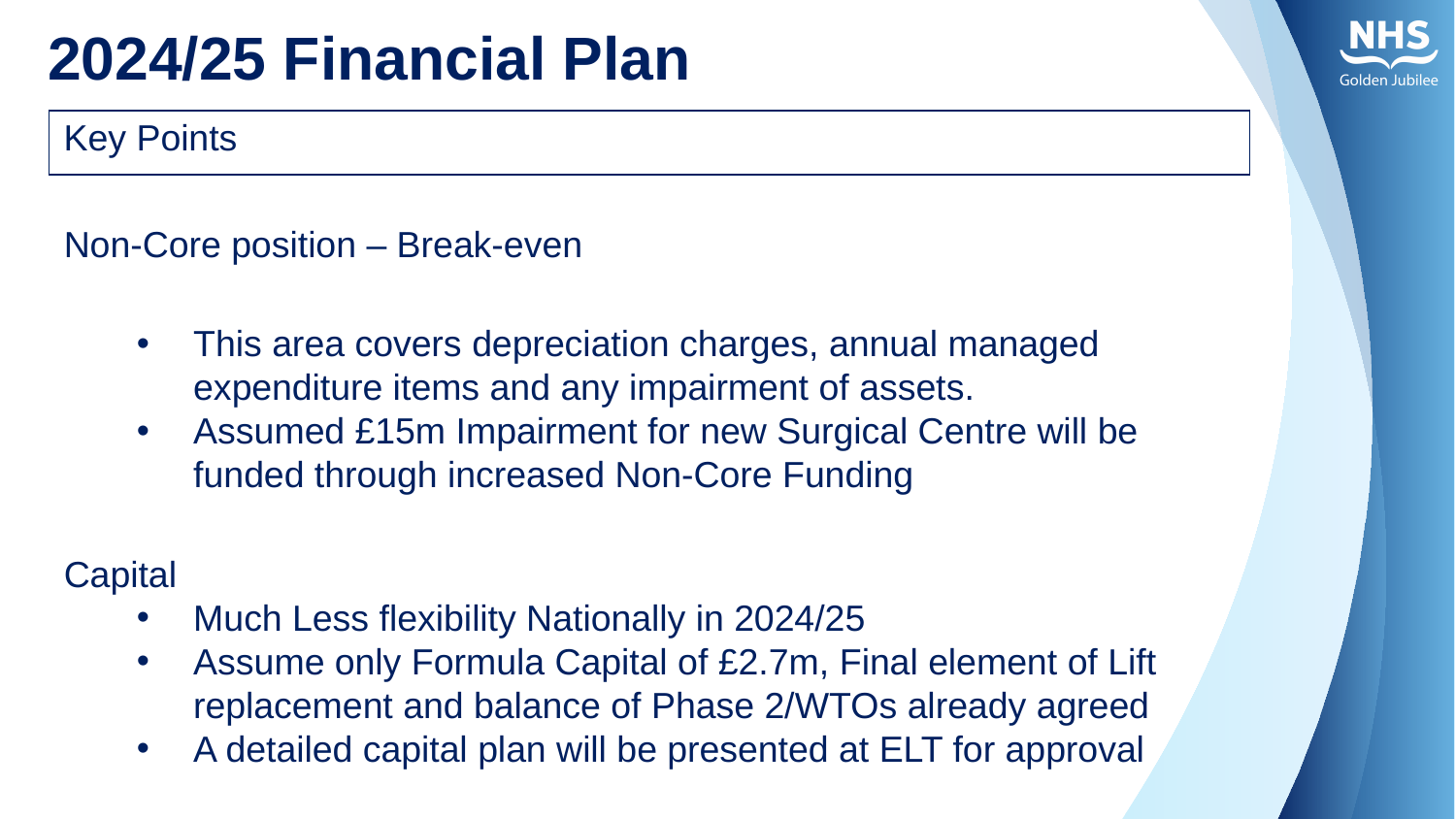

# 2024/25 Financial Plan
| Key Points |
| --- |
Non-Core position – Break-even

This area covers depreciation charges, annual managed expenditure items and any impairment of assets.
Assumed £15m Impairment for new Surgical Centre will be funded through increased Non-Core Funding

Capital
Much Less flexibility Nationally in 2024/25
Assume only Formula Capital of £2.7m, Final element of Lift replacement and balance of Phase 2/WTOs already agreed
A detailed capital plan will be presented at ELT for approval